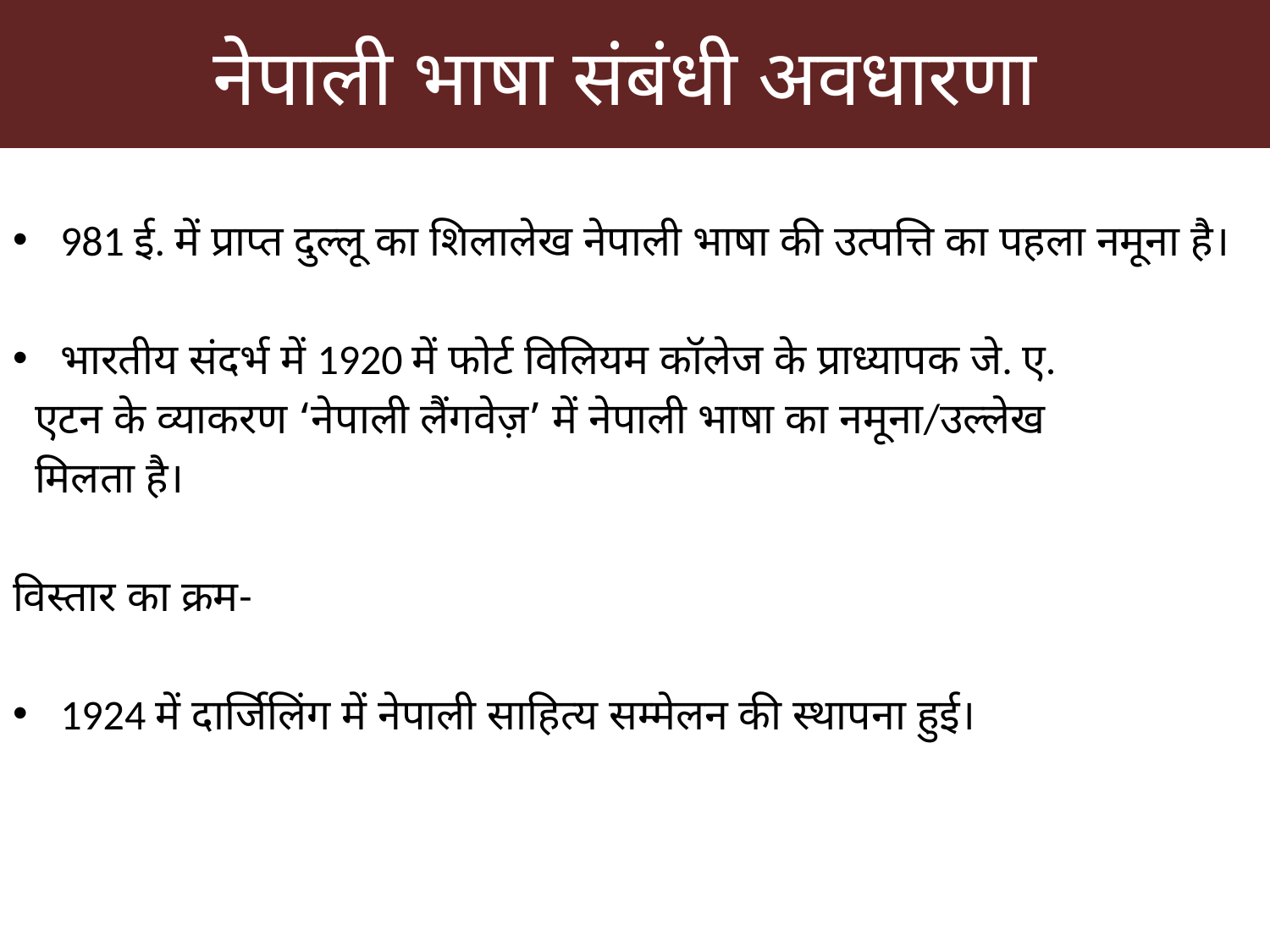

# नेपाली भाषा संबंधी अवधारणा

981 ई. में प्राप्त दुल्लू का शिलालेख नेपाली भाषा की उत्पत्ति का पहला नमूना है।

भारतीय संदर्भ में 1920 में फोर्ट विलियम कॉलेज के प्राध्यापक जे. ए.
  एटन के व्याकरण ‘नेपाली लैंगवेज़’ में नेपाली भाषा का नमूना/उल्लेख
  मिलता है।

विस्तार का क्रम-

1924 में दार्जिलिंग में नेपाली साहित्य सम्मेलन की स्थापना हुई।